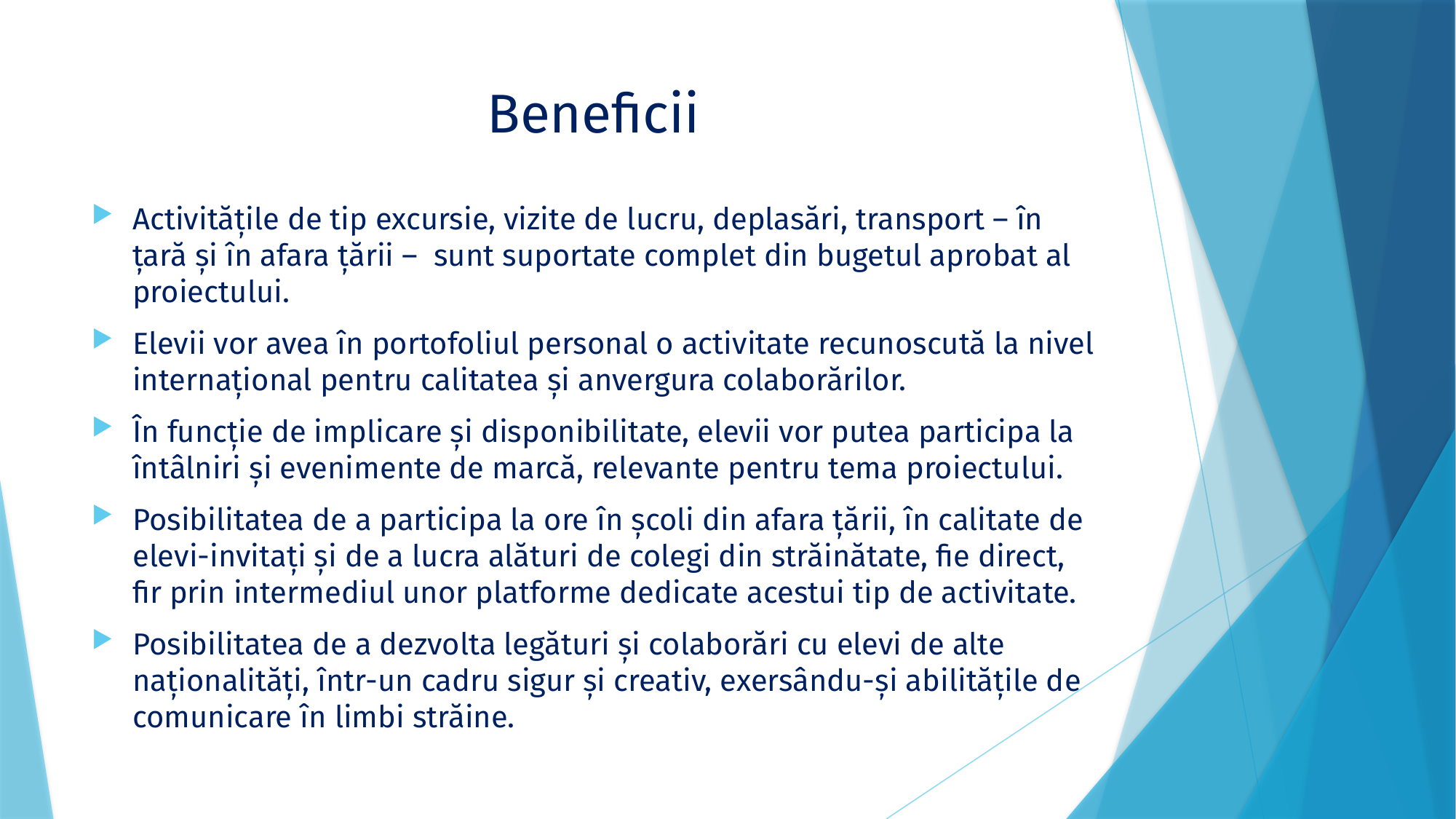

# Beneficii
Activitățile de tip excursie, vizite de lucru, deplasări, transport – în țară și în afara țării –  sunt suportate complet din bugetul aprobat al proiectului.
Elevii vor avea în portofoliul personal o activitate recunoscută la nivel internațional pentru calitatea și anvergura colaborărilor.
În funcție de implicare și disponibilitate, elevii vor putea participa la întâlniri și evenimente de marcă, relevante pentru tema proiectului.
Posibilitatea de a participa la ore în școli din afara țării, în calitate de elevi-invitați și de a lucra alături de colegi din străinătate, fie direct, fir prin intermediul unor platforme dedicate acestui tip de activitate.
Posibilitatea de a dezvolta legături și colaborări cu elevi de alte naționalități, într-un cadru sigur și creativ, exersându-și abilitățile de comunicare în limbi străine.